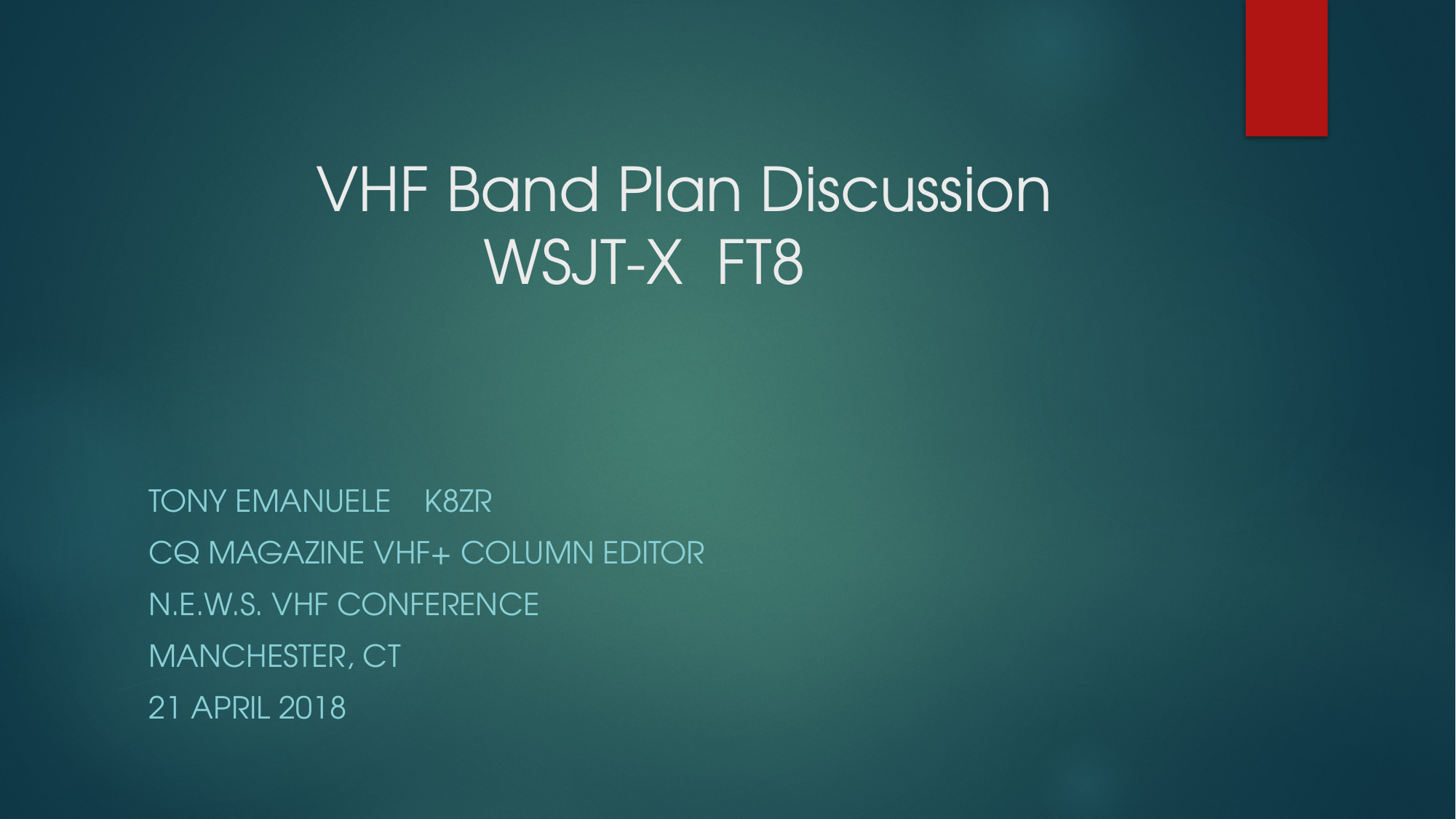

# VHF Band Plan Discussion WSJT-X  FT8
Tony Emanuele    K8ZR
CQ Magazine VHF+ Column Editor
N.E.W.S. VHF Conference
Manchester, CT
21 April 2018